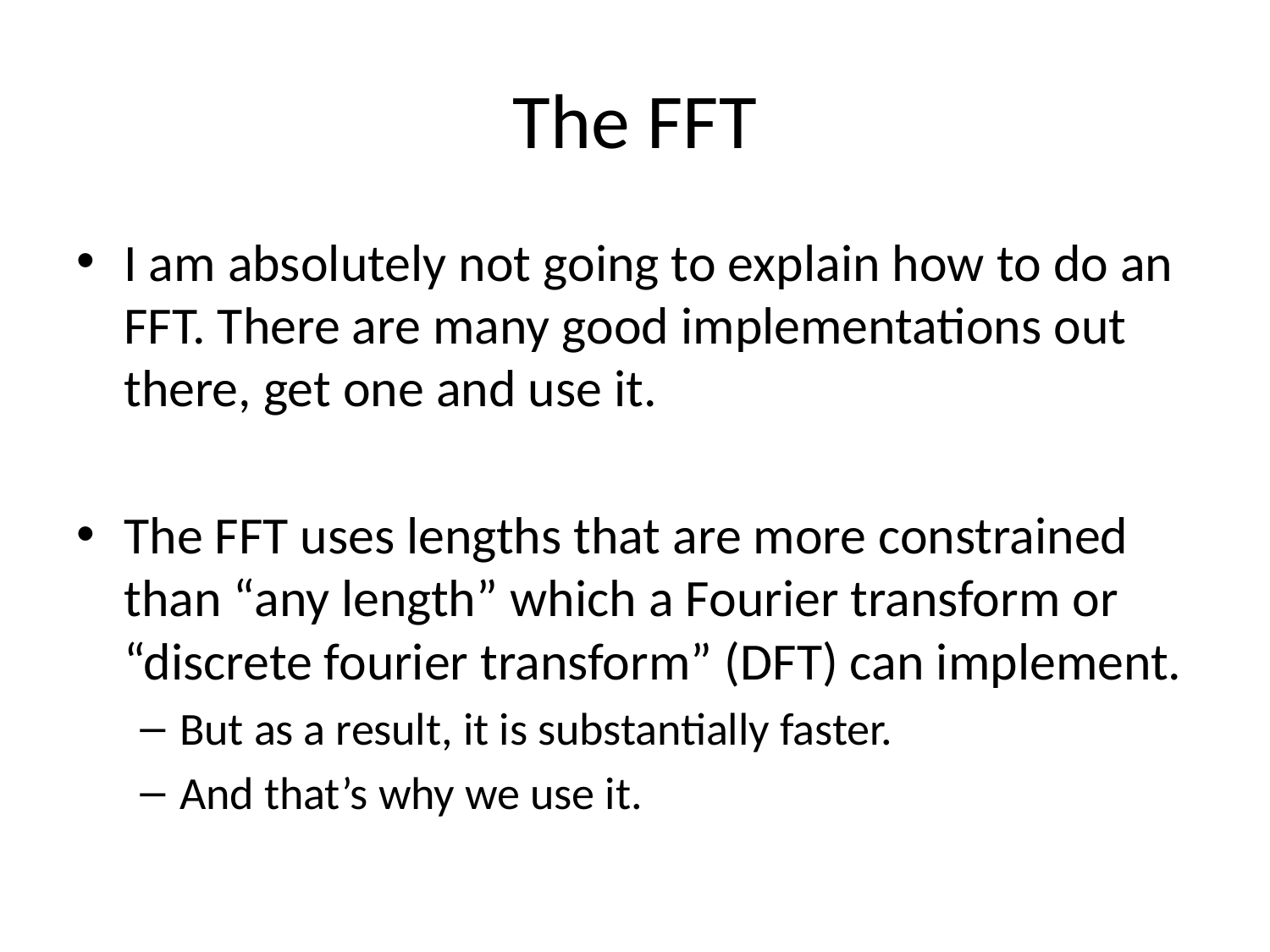

# The FFT
I am absolutely not going to explain how to do an FFT. There are many good implementations out there, get one and use it.

The FFT uses lengths that are more constrained than “any length” which a Fourier transform or “discrete fourier transform” (DFT) can implement.
But as a result, it is substantially faster.
And that’s why we use it.